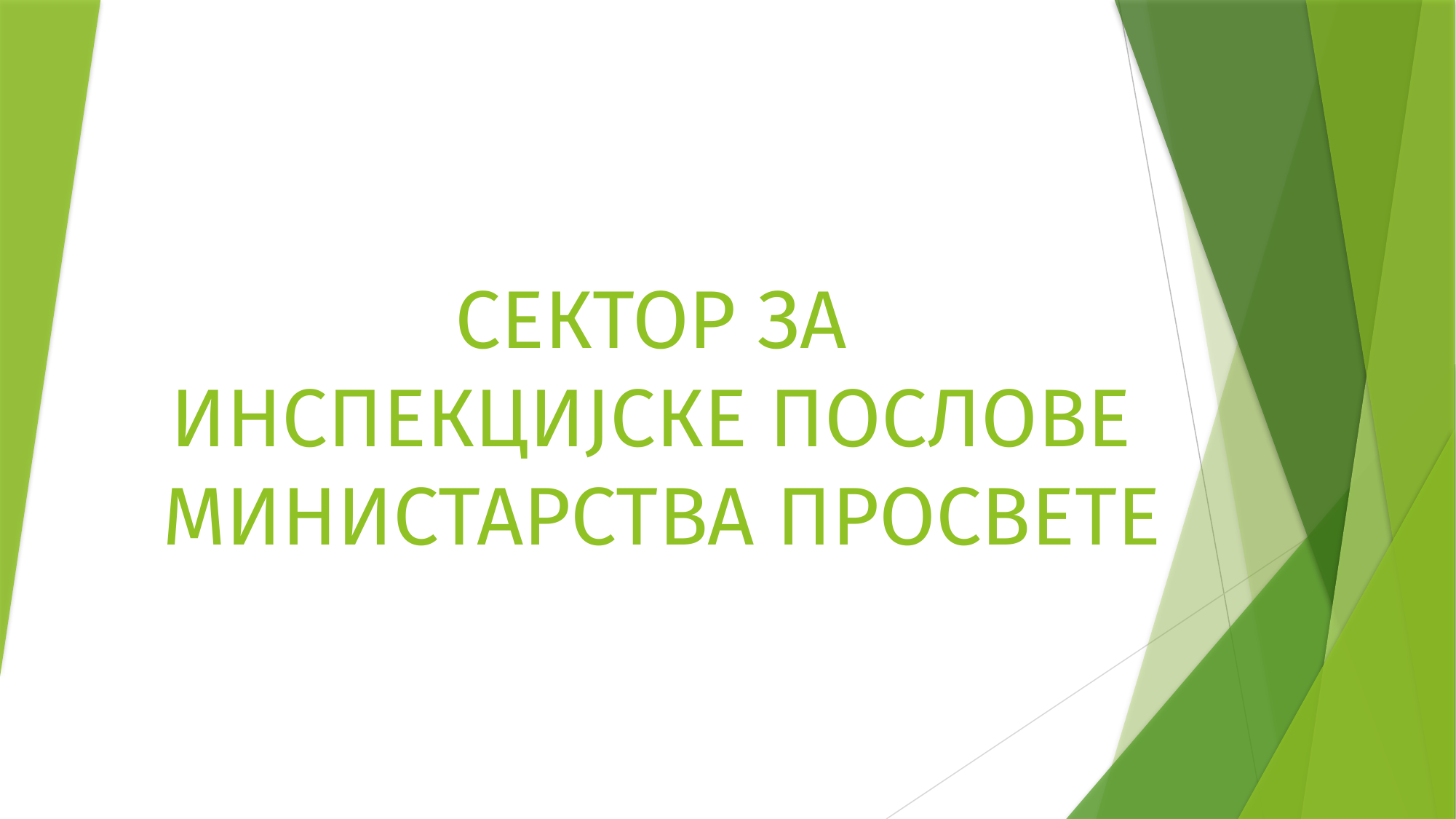

# СЕКТОР ЗА ИНСПЕКЦИЈСКЕ ПОСЛОВЕ МИНИСТАРСТВА ПРОСВЕТЕ